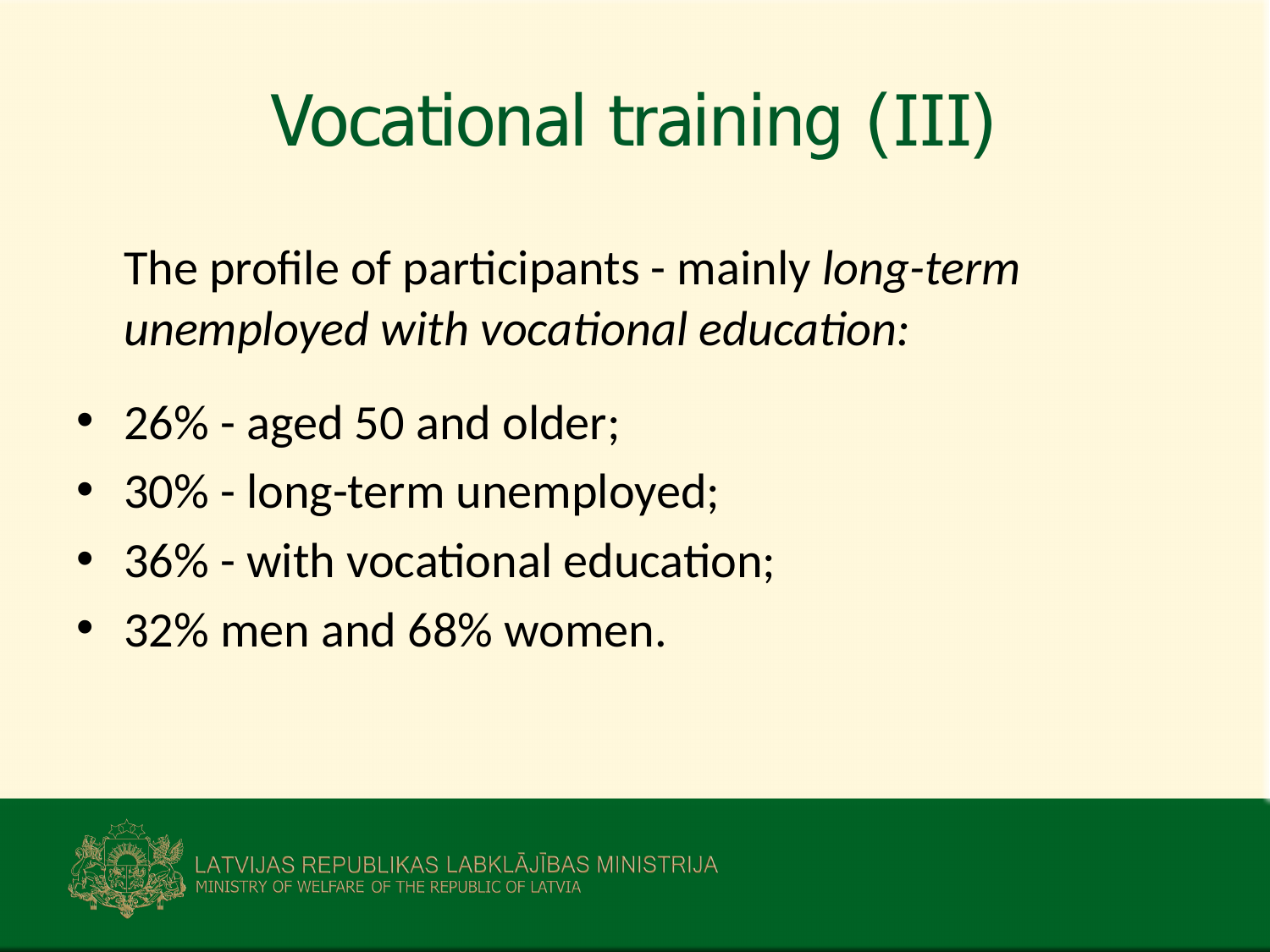

# Vocational training (III)
	The profile of participants - mainly long-term unemployed with vocational education:

26% - aged 50 and older;
30% - long-term unemployed;
36% - with vocational education;
32% men and 68% women.